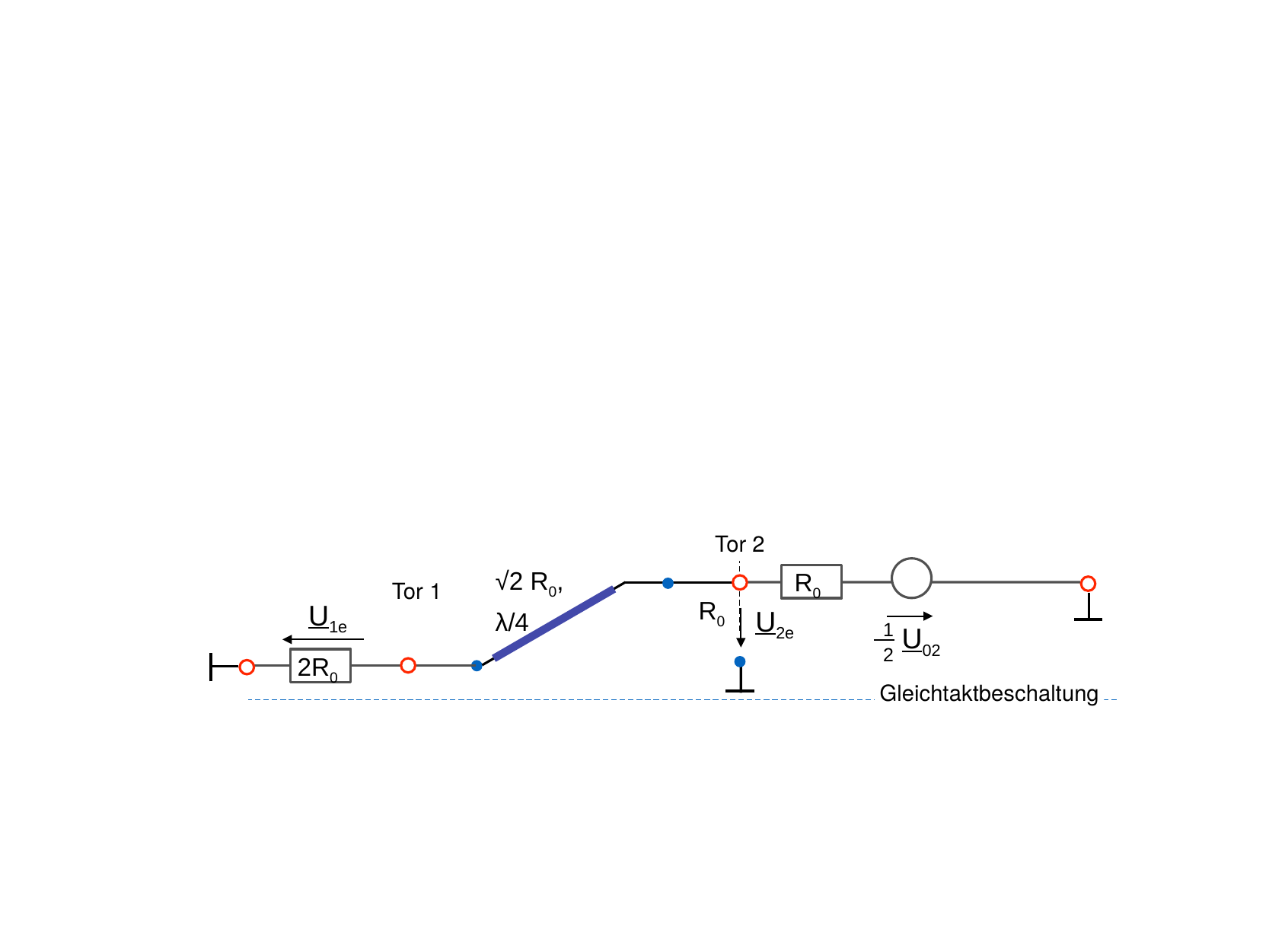

Tor 2

√2 R0,
λ/4

R0

Tor 1

R0
U1e
 U2e

1
2

 U02

2R0

Gleichtaktbeschaltung